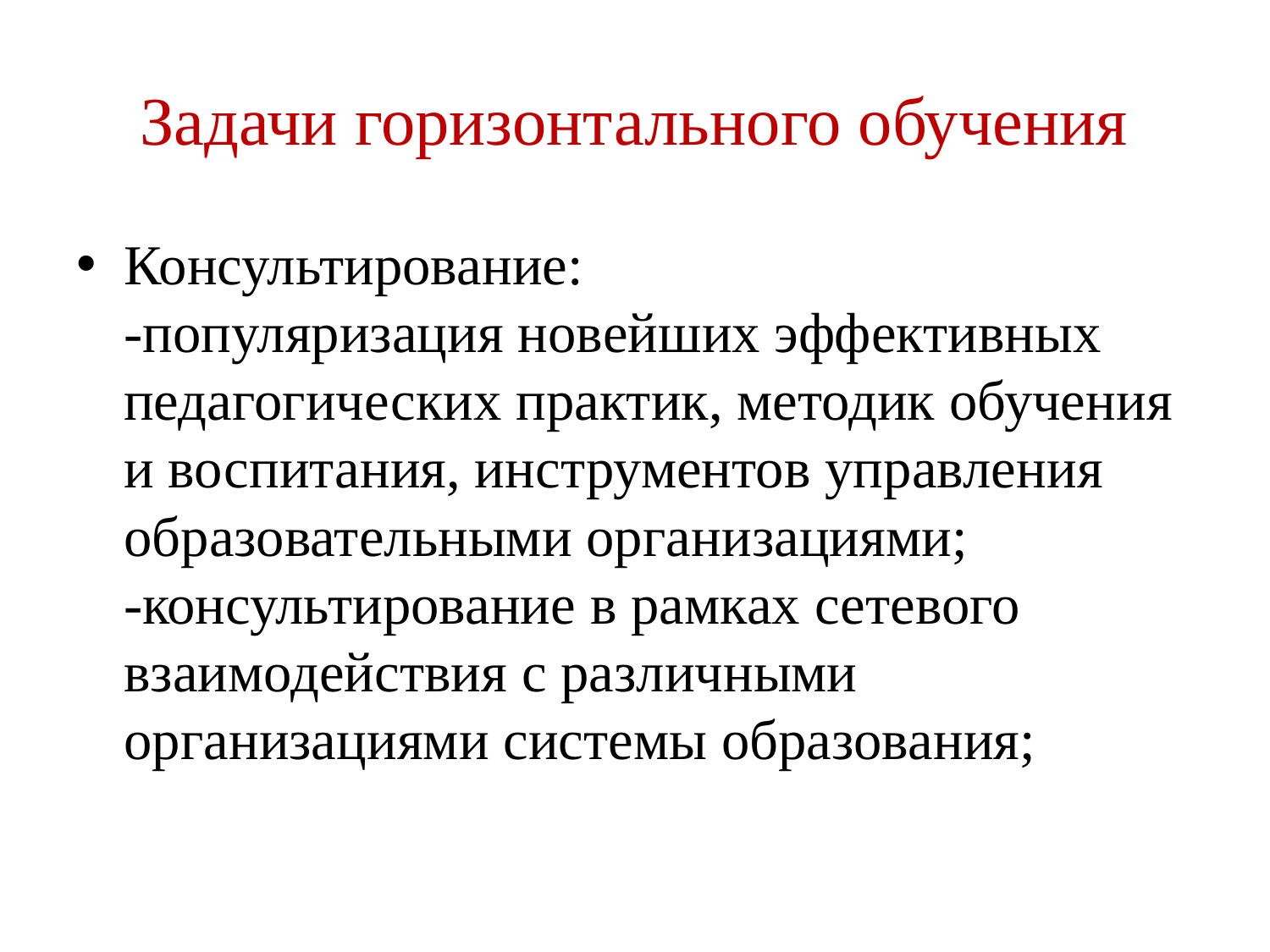

# Задачи горизонтального обучения
Консультирование:
-популяризация новейших эффективных
педагогических практик, методик обучения и воспитания, инструментов управления
образовательными организациями;
-консультирование в рамках сетевого
взаимодействия с различными
организациями системы образования;